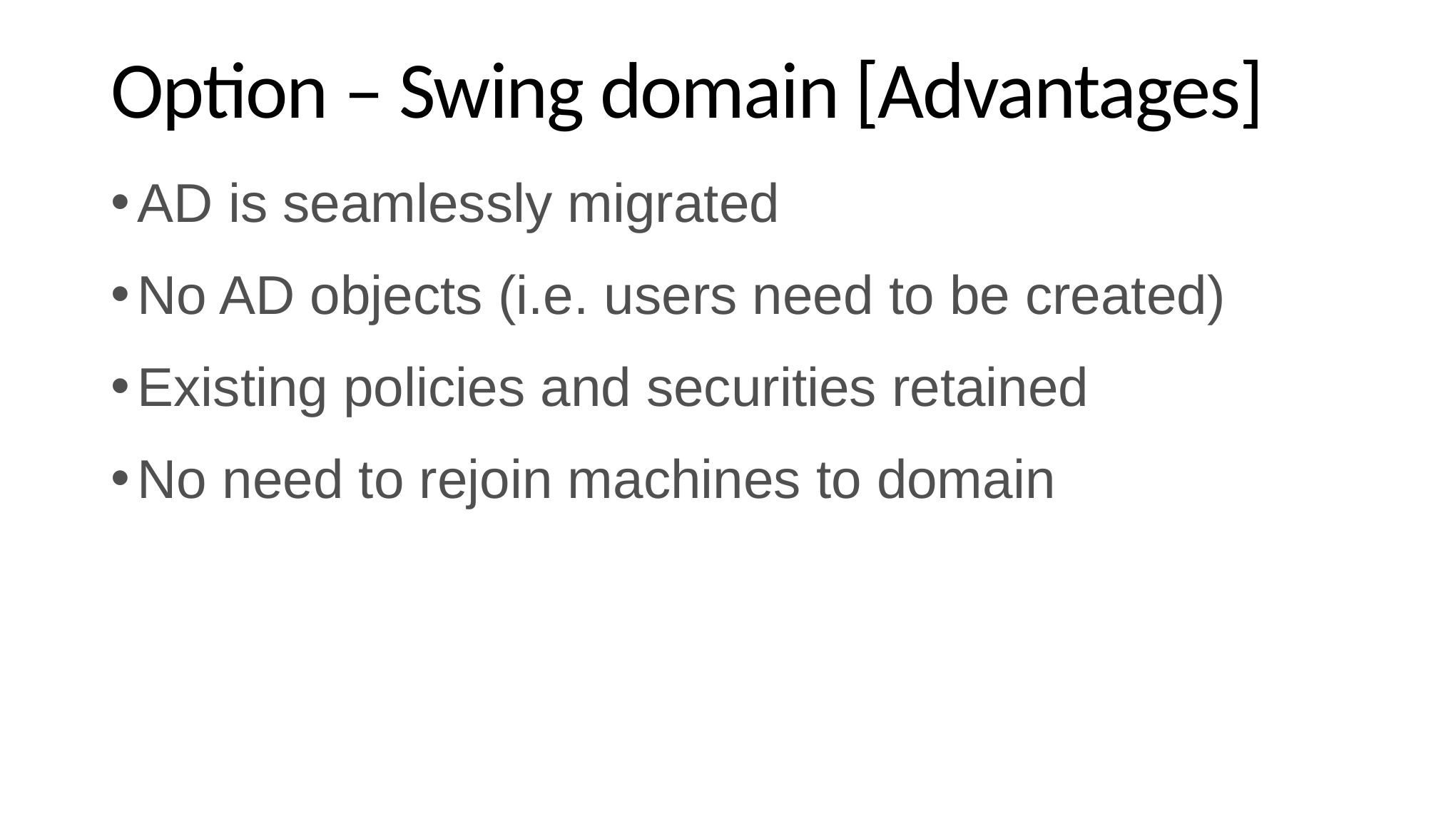

# Option – Swing domain [Advantages]
AD is seamlessly migrated
No AD objects (i.e. users need to be created)
Existing policies and securities retained
No need to rejoin machines to domain